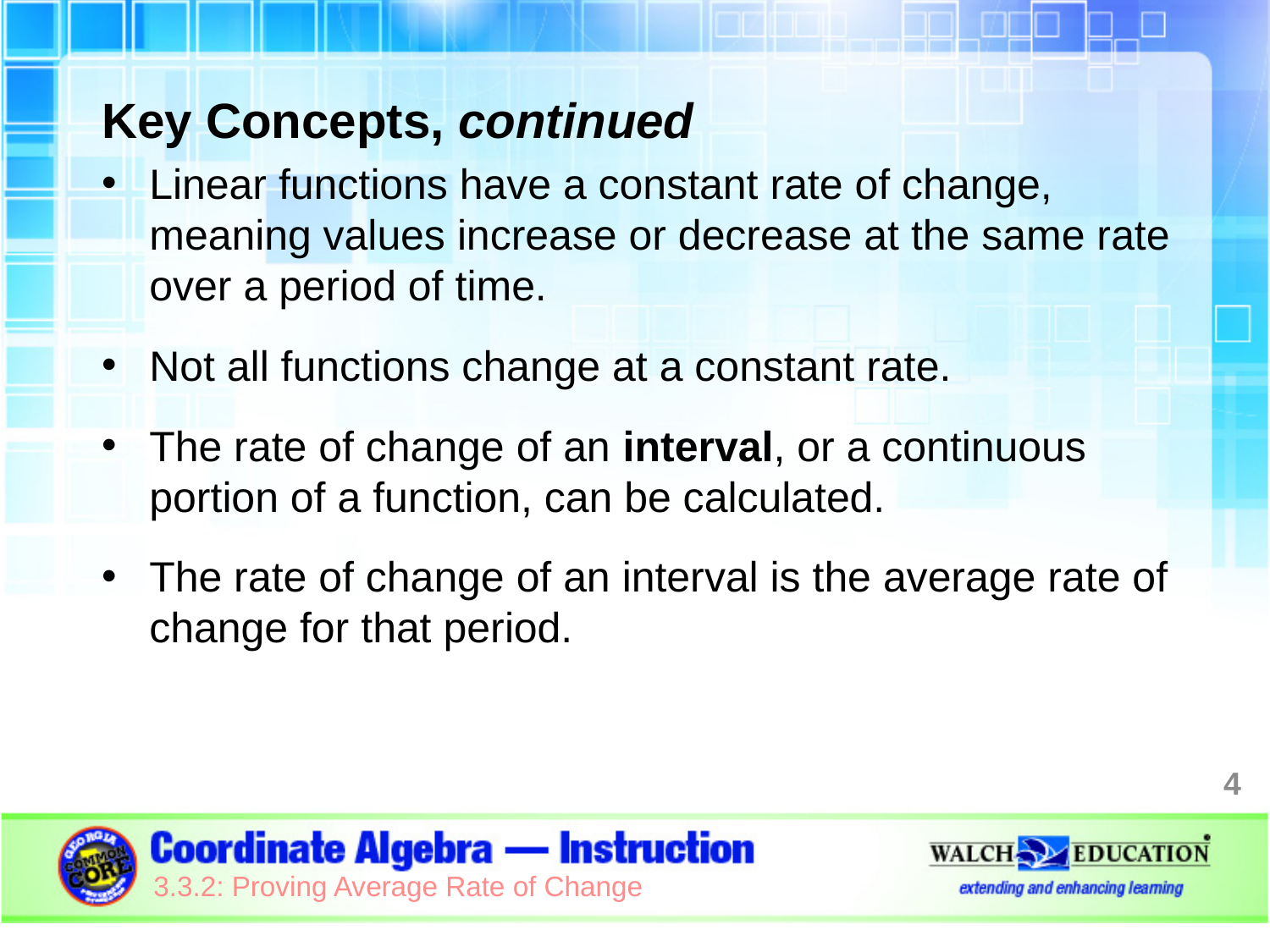

Key Concepts, continued
Linear functions have a constant rate of change, meaning values increase or decrease at the same rate over a period of time.
Not all functions change at a constant rate.
The rate of change of an interval, or a continuous portion of a function, can be calculated.
The rate of change of an interval is the average rate of change for that period.
4
3.3.2: Proving Average Rate of Change